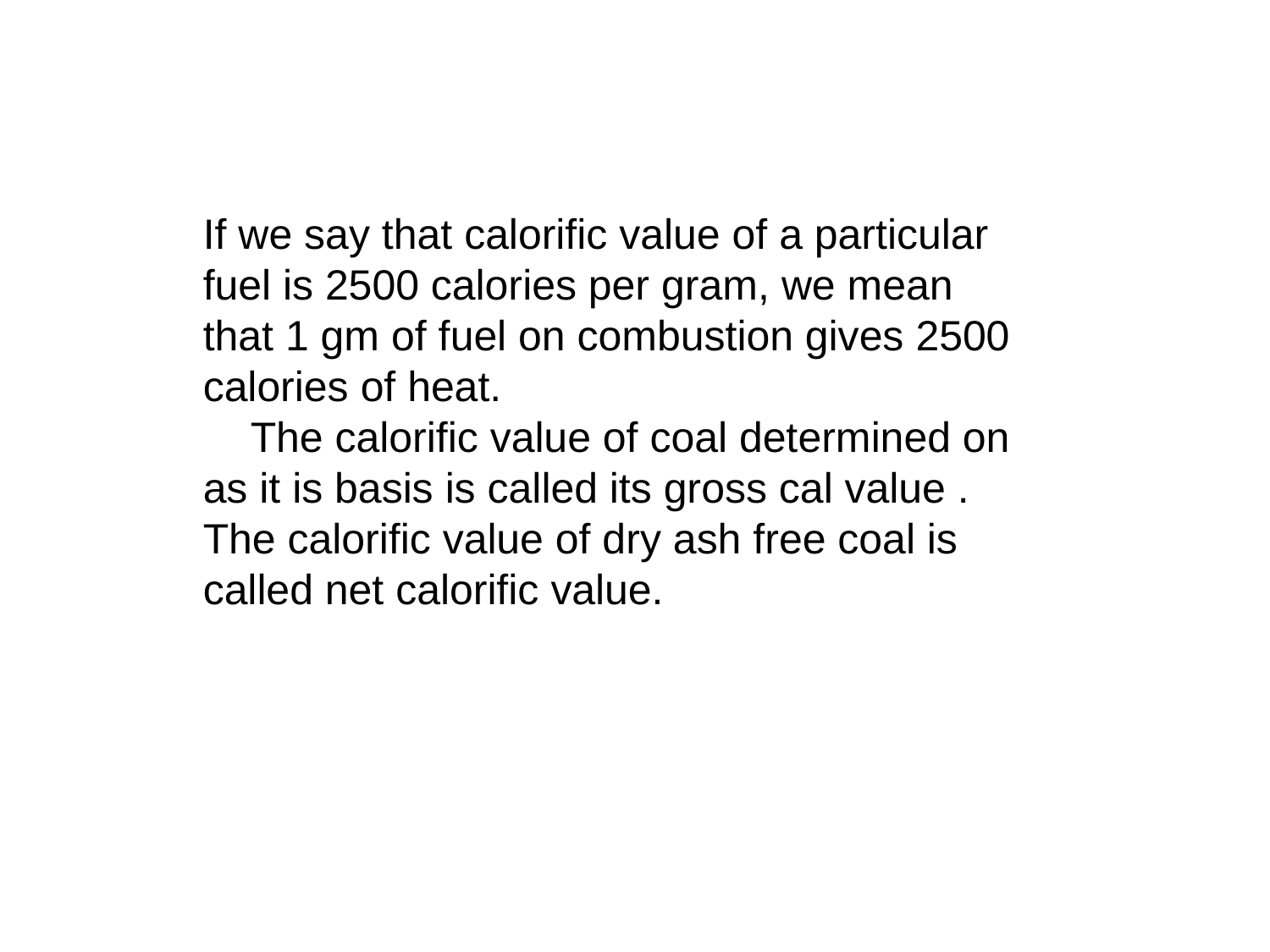

If we say that calorific value of a particular fuel is 2500 calories per gram, we mean that 1 gm of fuel on combustion gives 2500 calories of heat.
    The calorific value of coal determined on as it is basis is called its gross cal value .
The calorific value of dry ash free coal is called net calorific value.